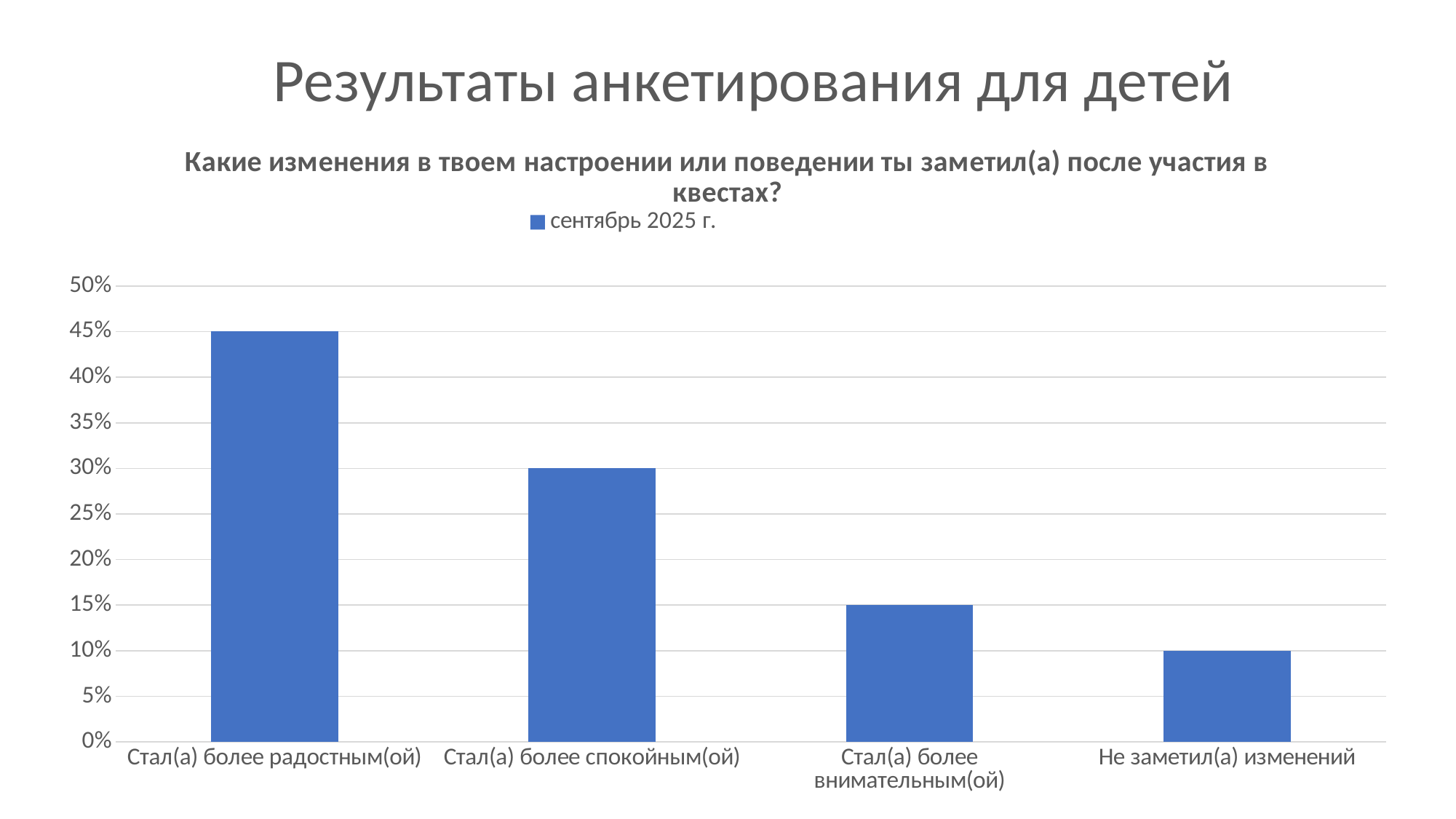

# Результаты анкетирования для детей

### Chart: Какие изменения в твоем настроении или поведении ты заметил(а) после участия в квестах?

| Category | сентябрь 2025 г. |
|---|---|
| Стал(а) более радостным(ой) | 0.45 |
| Стал(а) более спокойным(ой) | 0.3 |
| Стал(а) более внимательным(ой) | 0.15 |
| Не заметил(а) изменений | 0.1 |